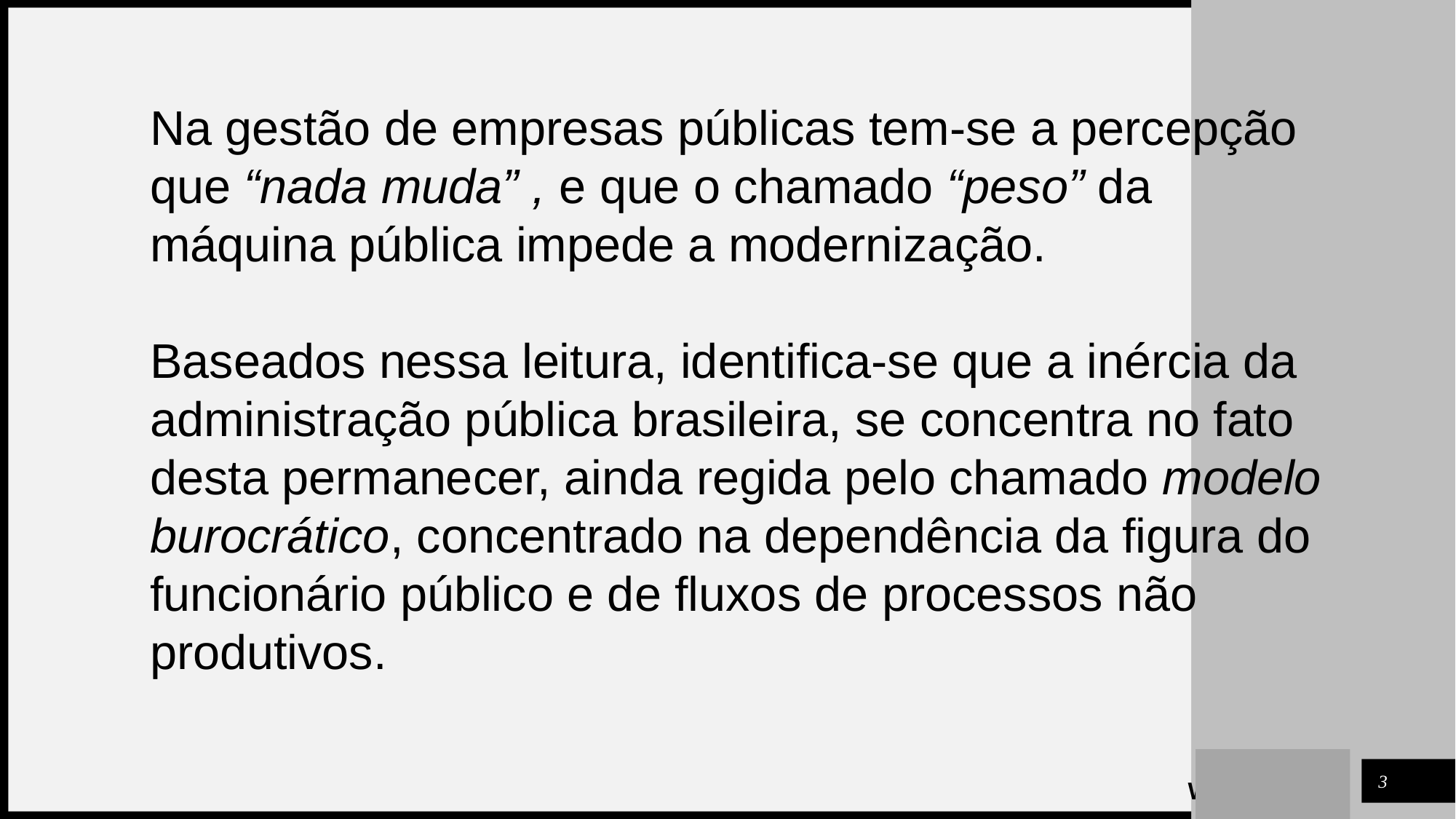

Na gestão de empresas públicas tem-se a percepção que “nada muda” , e que o chamado “peso” da máquina pública impede a modernização.
Baseados nessa leitura, identifica-se que a inércia da administração pública brasileira, se concentra no fato desta permanecer, ainda regida pelo chamado modelo burocrático, concentrado na dependência da figura do funcionário público e de fluxos de processos não produtivos.

3